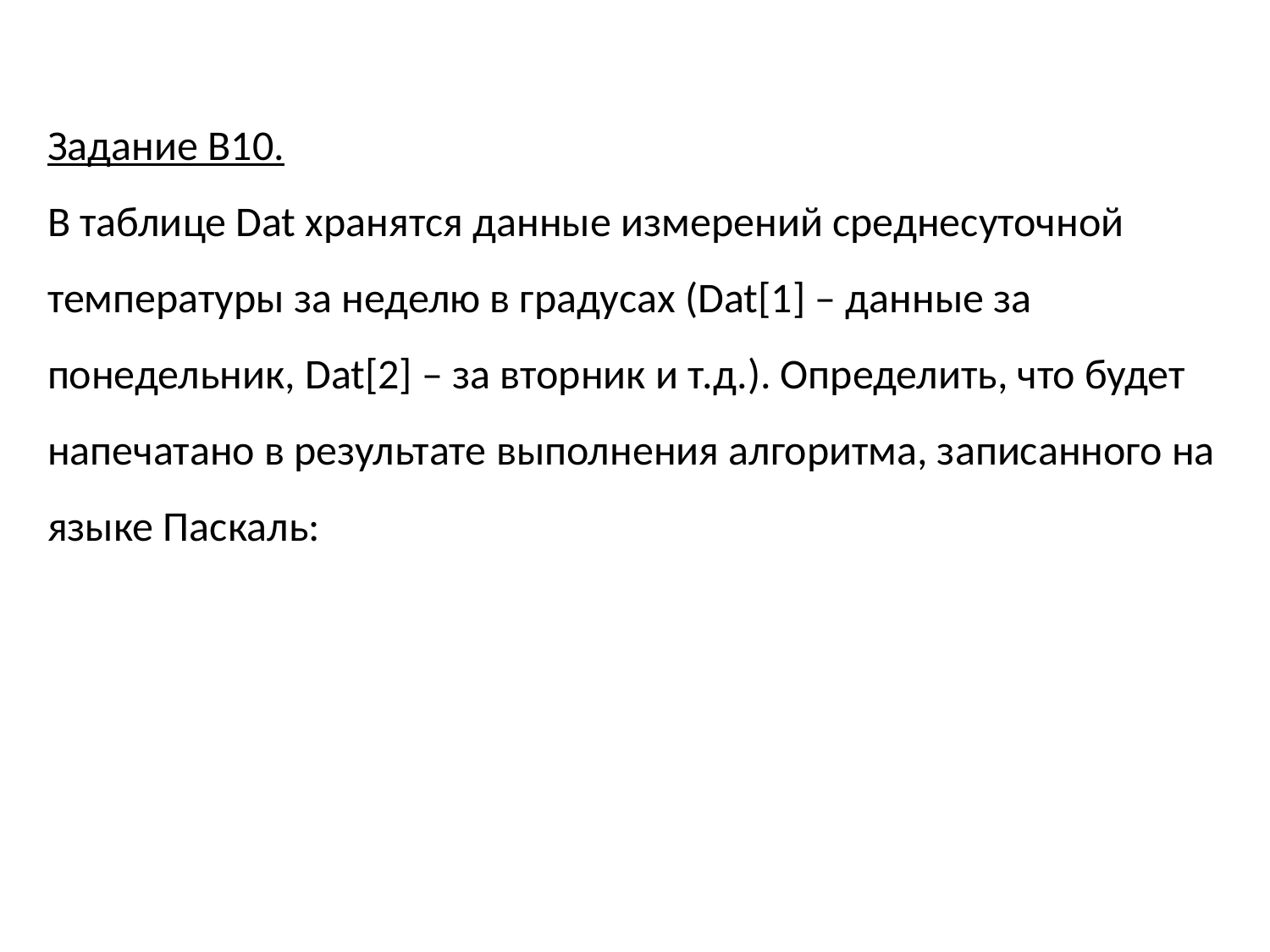

Задание В10.
В таблице Dat хранятся данные измерений среднесуточной температуры за неделю в градусах (Dat[1] – данные за понедельник, Dat[2] – за вторник и т.д.). Определить, что будет напечатано в результате выполнения алгоритма, записанного на языке Паскаль: